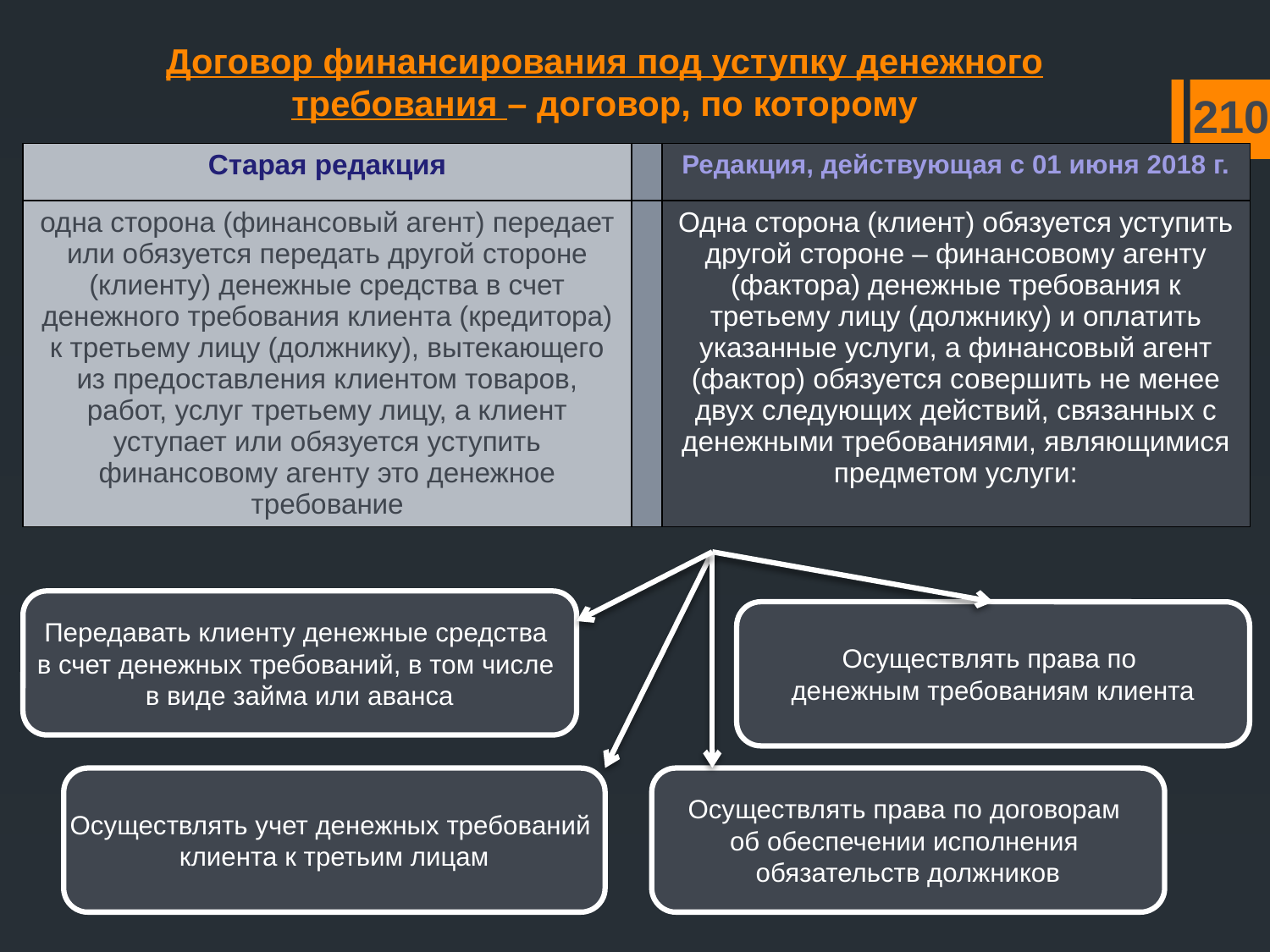

Договор финансирования под уступку денежного требования – договор, по которому
210
| Старая редакция |  | Редакция, действующая с 01 июня 2018 г. |
| --- | --- | --- |
| одна сторона (финансовый агент) передает или обязуется передать другой стороне (клиенту) денежные средства в счет денежного требования клиента (кредитора) к третьему лицу (должнику), вытекающего из предоставления клиентом товаров, работ, услуг третьему лицу, а клиент уступает или обязуется уступить финансовому агенту это денежное требование |  | Одна сторона (клиент) обязуется уступить другой стороне – финансовому агенту (фактора) денежные требования к третьему лицу (должнику) и оплатить указанные услуги, а финансовый агент (фактор) обязуется совершить не менее двух следующих действий, связанных с денежными требованиями, являющимися предметом услуги: |
#
Передавать клиенту денежные средства
в счет денежных требований, в том числе
в виде займа или аванса
Осуществлять права по
денежным требованиям клиента
Осуществлять учет денежных требований
клиента к третьим лицам
Осуществлять права по договорам
об обеспечении исполнения
обязательств должников